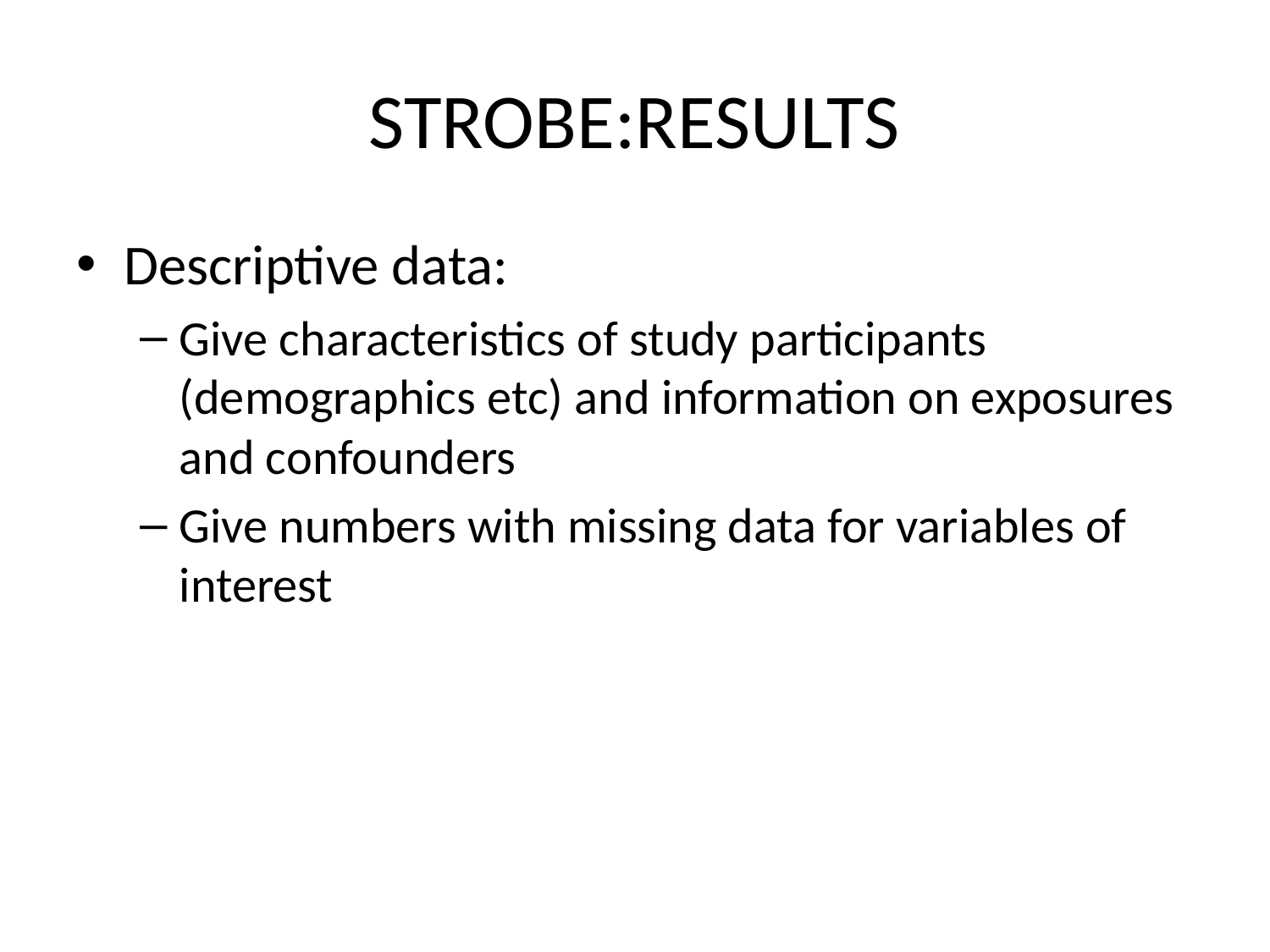

# STROBE:RESULTS
Descriptive data:
Give characteristics of study participants (demographics etc) and information on exposures and confounders
Give numbers with missing data for variables of interest